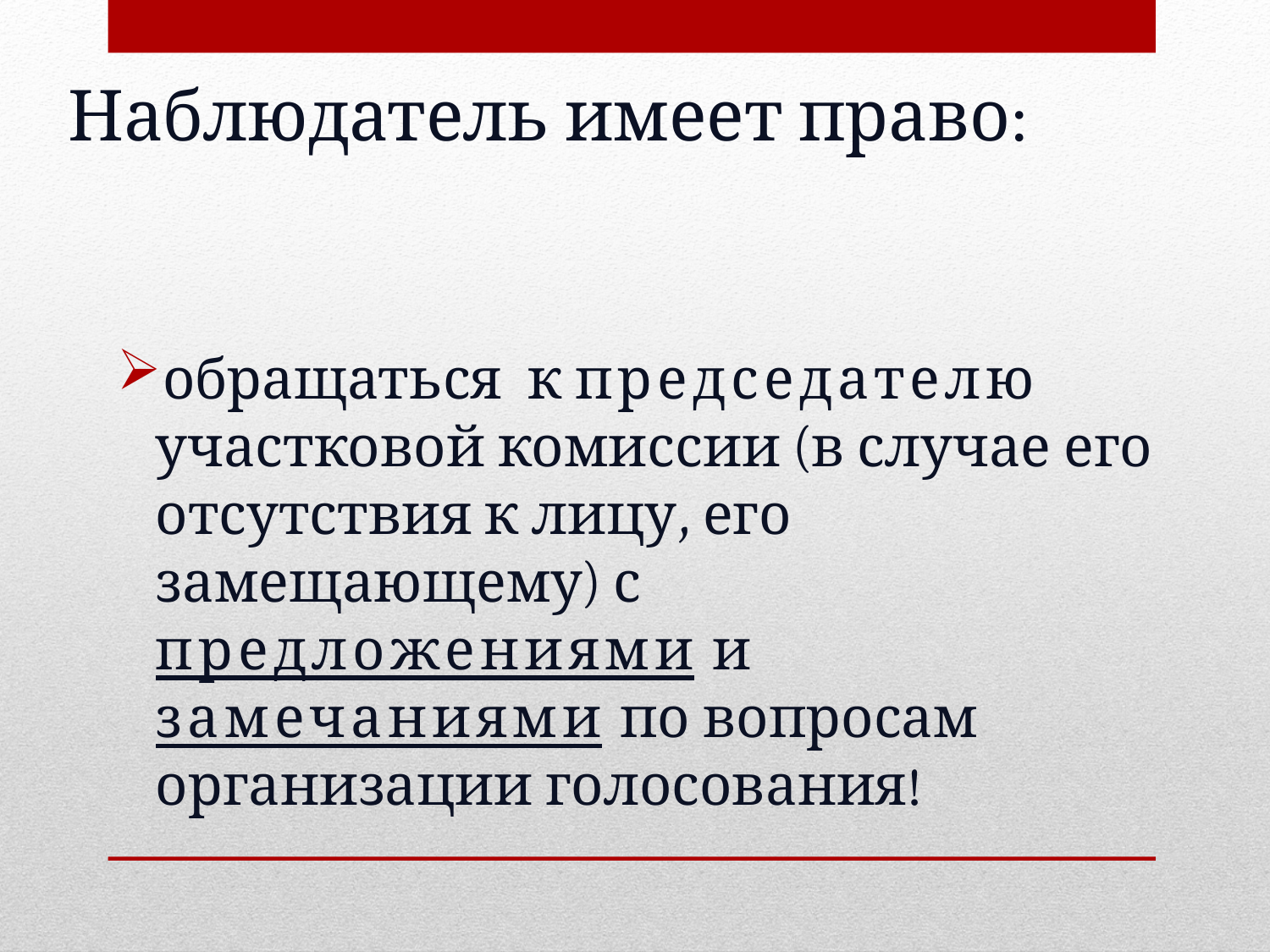

# Наблюдатель имеет право:
обращаться  к председателю участковой комиссии (в случае его отсутствия к лицу, его замещающему) с предложениями и замечаниями по вопросам организации голосования!